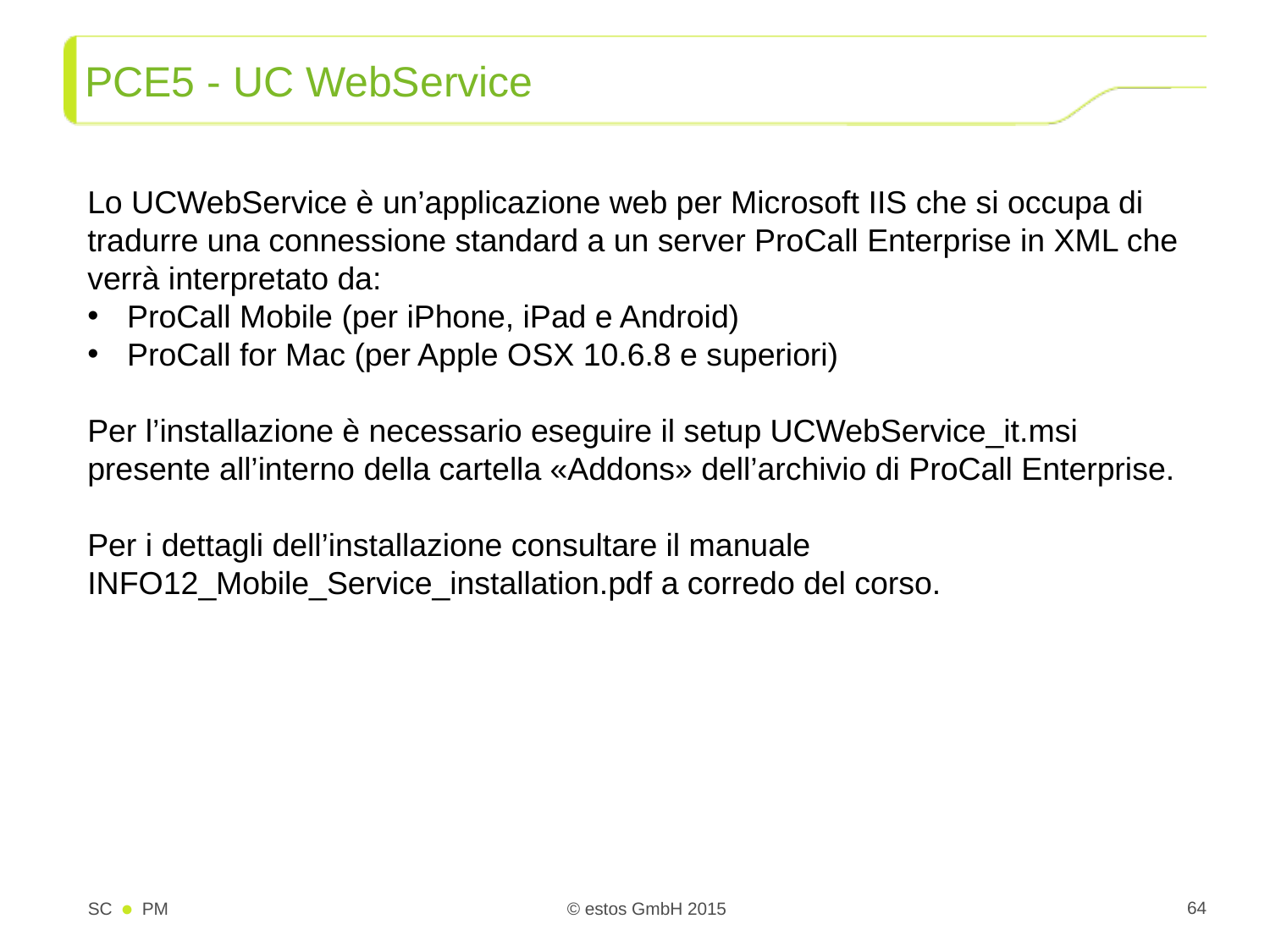

# PCE5 - UC WebService
Lo UCWebService è un’applicazione web per Microsoft IIS che si occupa di tradurre una connessione standard a un server ProCall Enterprise in XML che verrà interpretato da:
ProCall Mobile (per iPhone, iPad e Android)
ProCall for Mac (per Apple OSX 10.6.8 e superiori)

Per l’installazione è necessario eseguire il setup UCWebService_it.msi presente all’interno della cartella «Addons» dell’archivio di ProCall Enterprise.

Per i dettagli dell’installazione consultare il manuale INFO12_Mobile_Service_installation.pdf a corredo del corso.

SC
PM
64